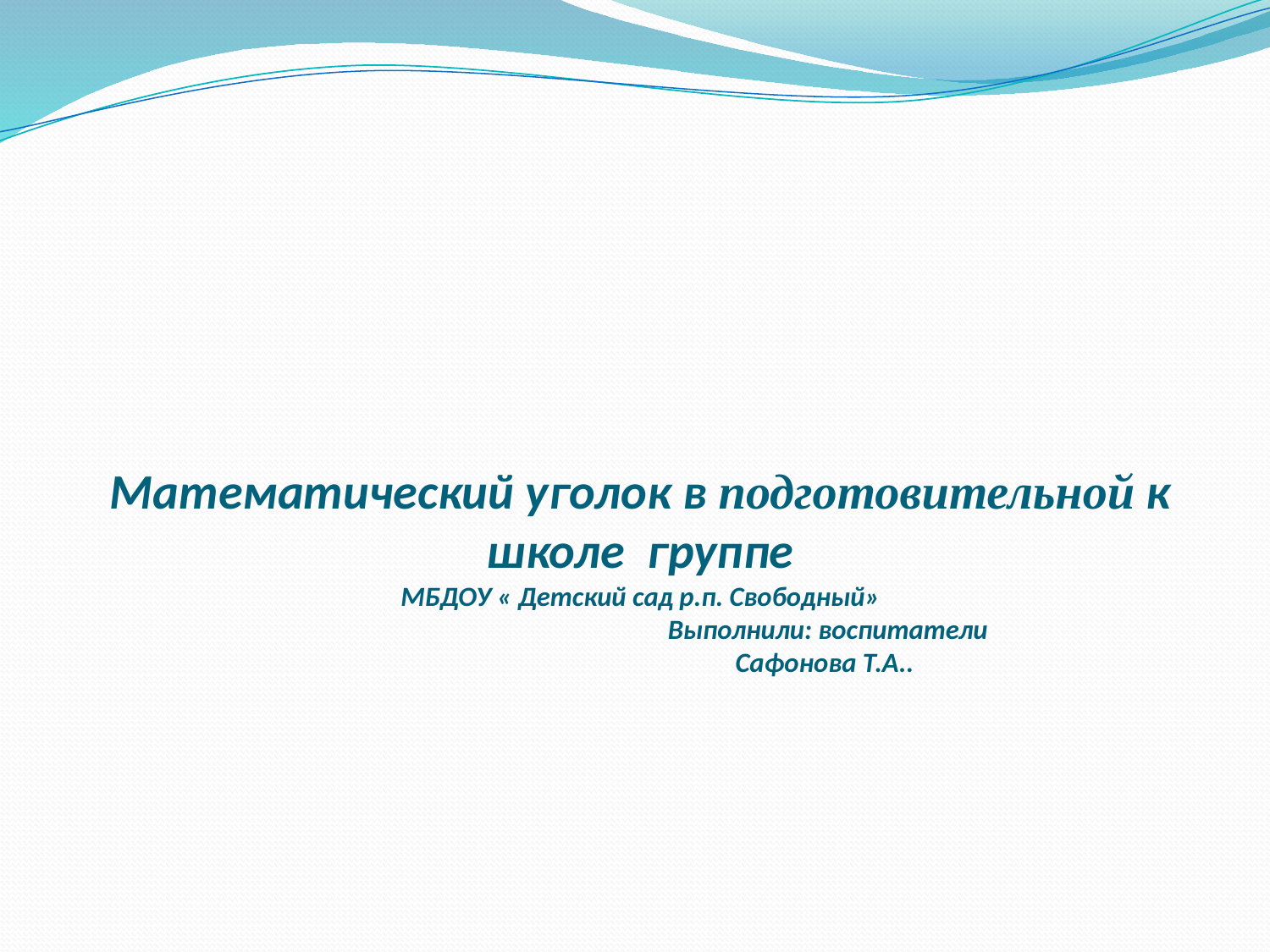

# Математический уголок в подготовительной к школе  группе МБДОУ « Детский сад р.п. Свободный» Выполнили: воспитатели Сафонова Т.А..